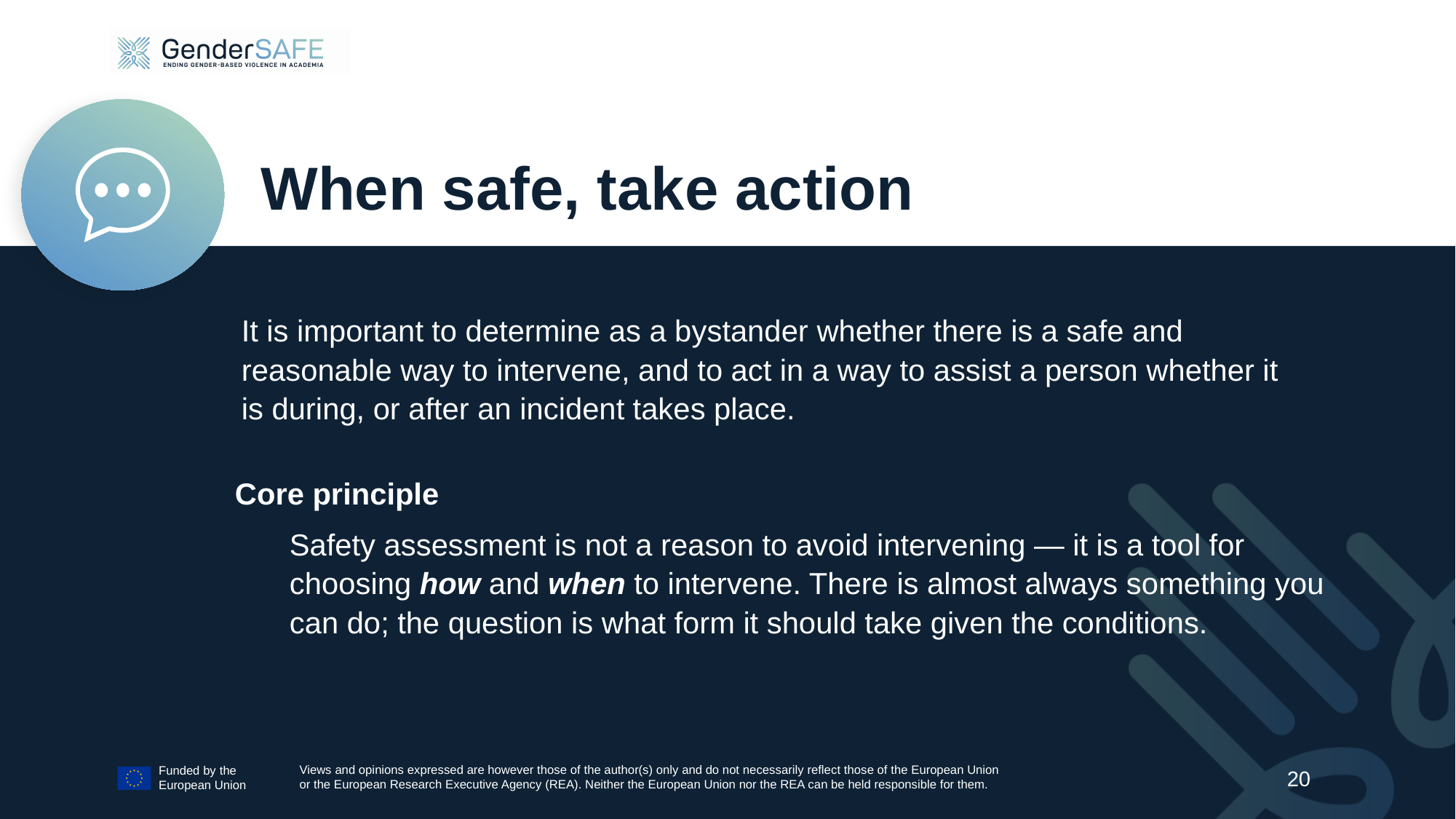

# When safe, take action

It is important to determine as a bystander whether there is a safe and reasonable way to intervene, and to act in a way to assist a person whether it is during, or after an incident takes place.
Core principle
Safety assessment is not a reason to avoid intervening — it is a tool for choosing how and when to intervene. There is almost always something you can do; the question is what form it should take given the conditions.